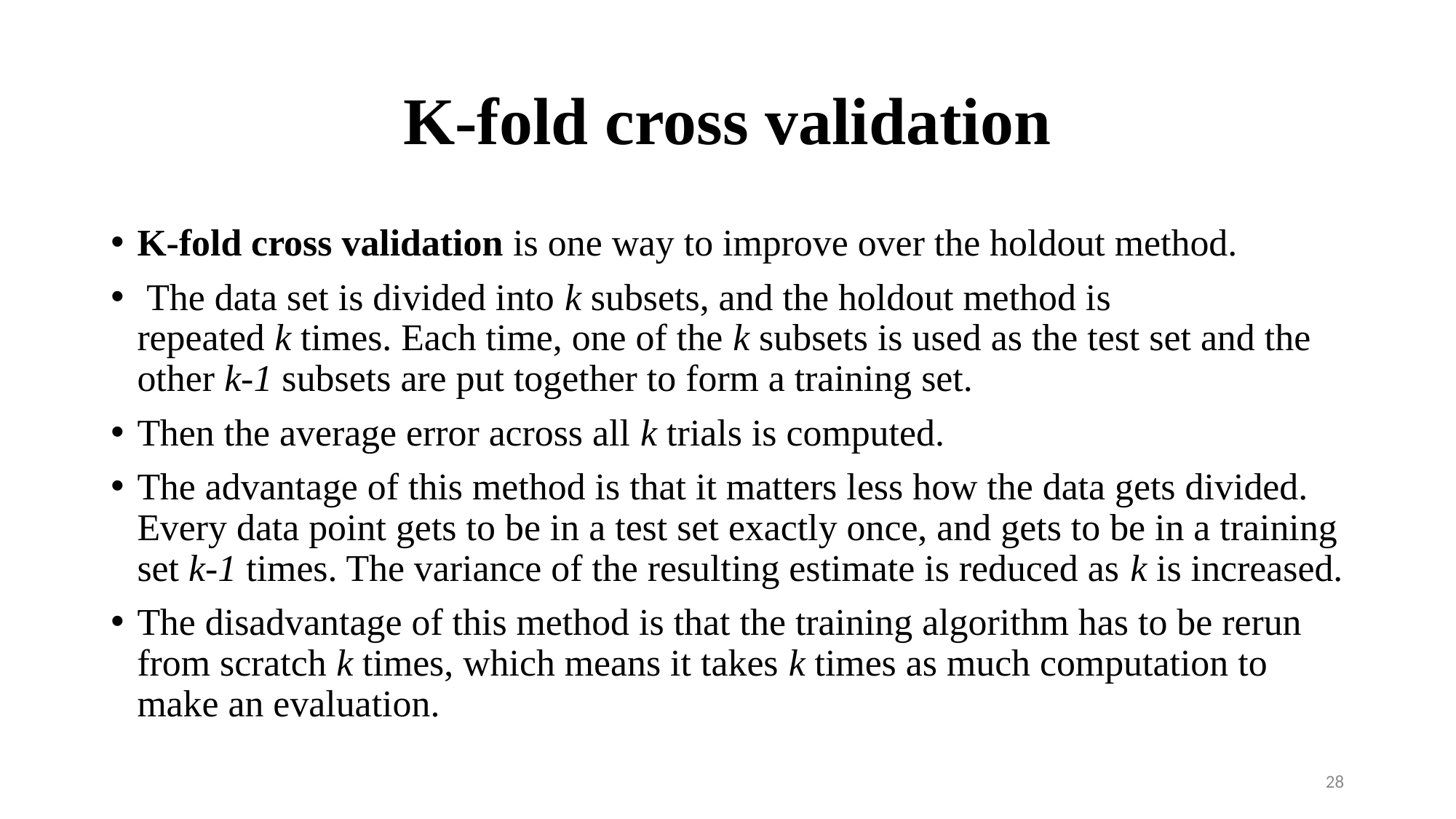

# K-fold cross validation
K-fold cross validation is one way to improve over the holdout method.
 The data set is divided into k subsets, and the holdout method is repeated k times. Each time, one of the k subsets is used as the test set and the other k-1 subsets are put together to form a training set.
Then the average error across all k trials is computed.
The advantage of this method is that it matters less how the data gets divided. Every data point gets to be in a test set exactly once, and gets to be in a training set k-1 times. The variance of the resulting estimate is reduced as k is increased.
The disadvantage of this method is that the training algorithm has to be rerun from scratch k times, which means it takes k times as much computation to make an evaluation.
28